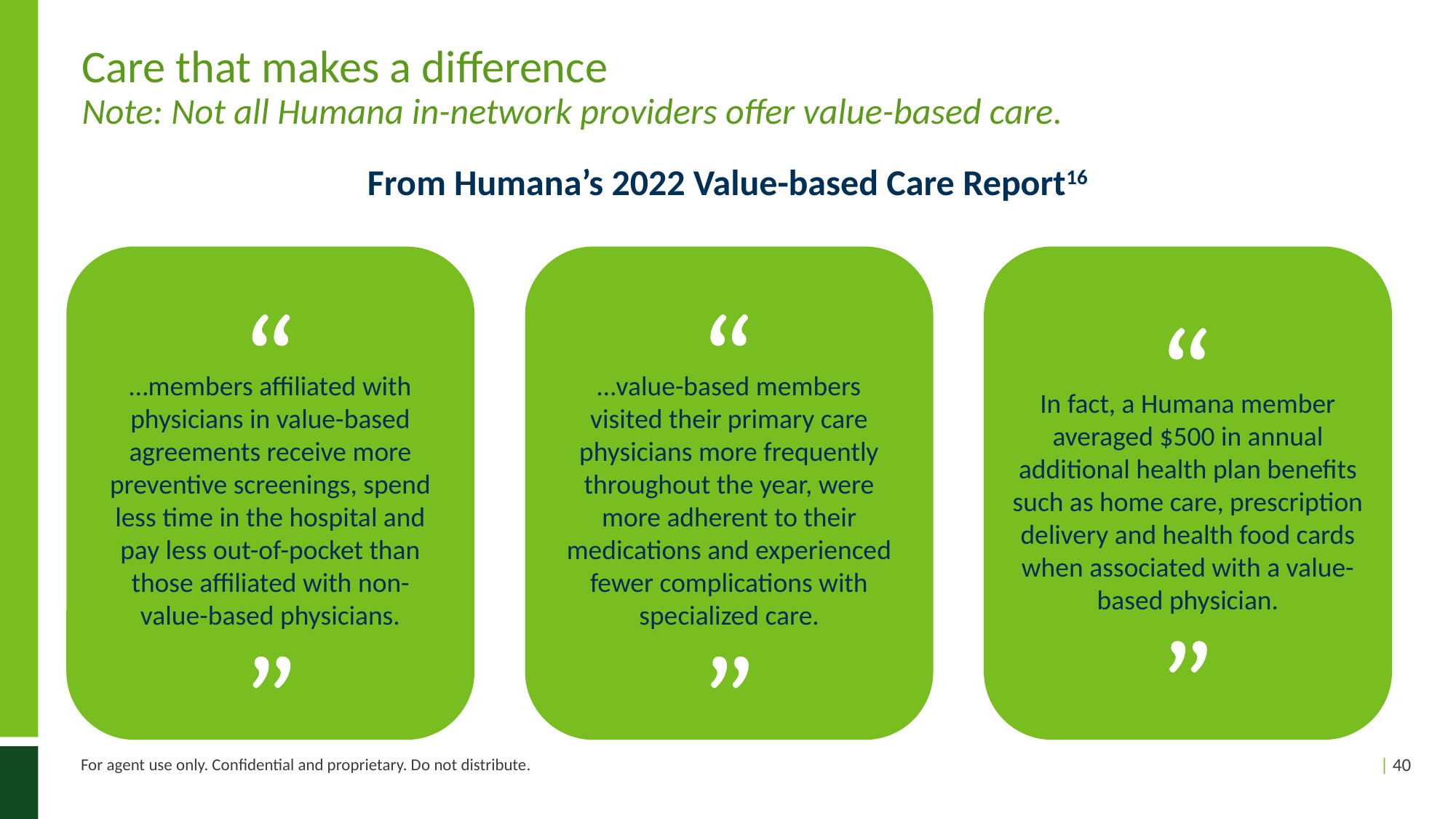

# Care that makes a difference Note: Not all Humana in-network providers offer value-based care.
From Humana’s 2022 Value-based Care Report16

…members affiliated with physicians in value-based agreements receive more preventive screenings, spend less time in the hospital and pay less out-of-pocket than those affiliated with non-value-based physicians.
…value-based members visited their primary care physicians more frequently throughout the year, were more adherent to their medications and experienced fewer complications with specialized care.
In fact, a Humana member averaged $500 in annual additional health plan benefits such as home care, prescription delivery and health food cards when associated with a value-based physician.